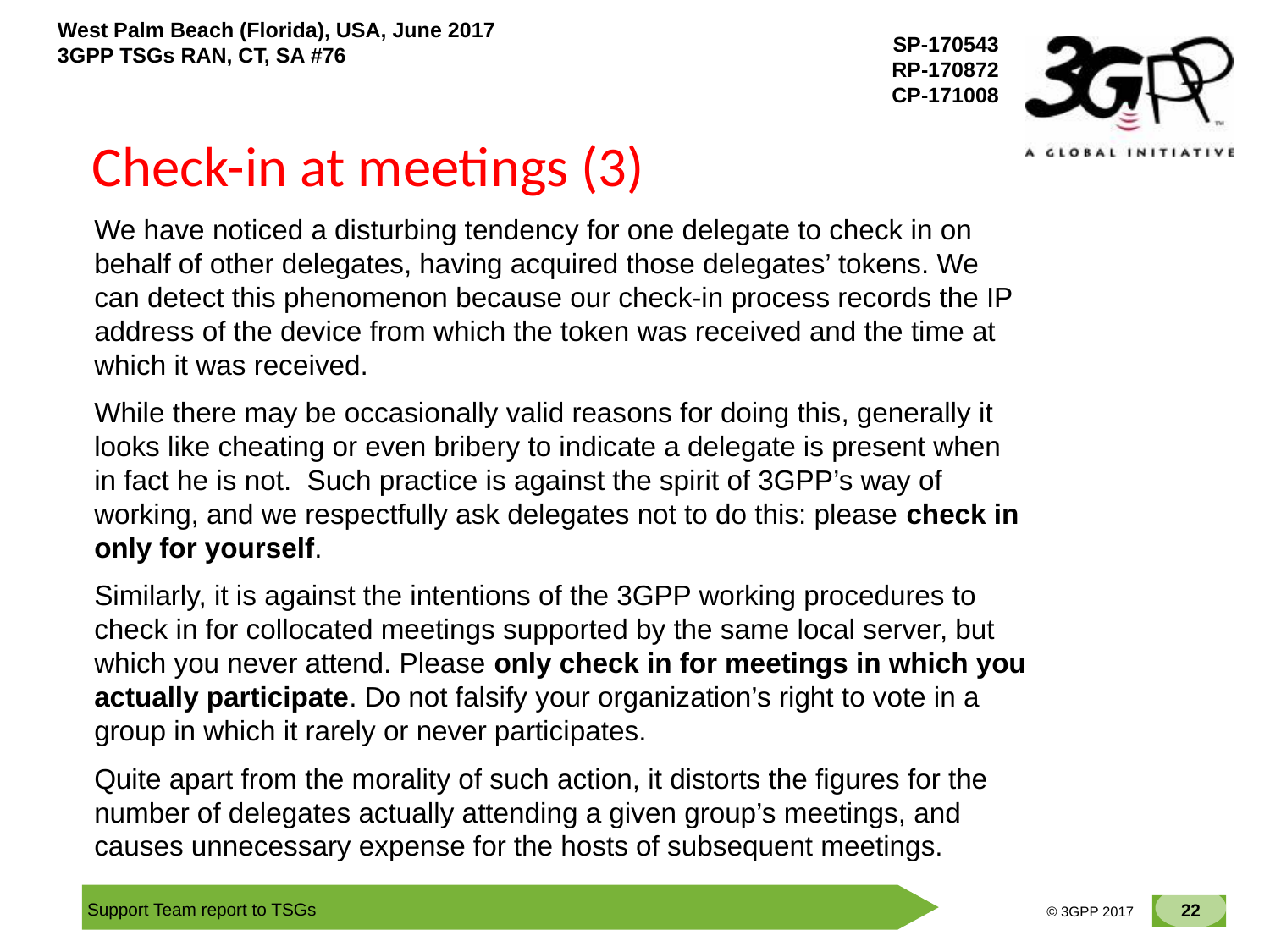

# Check-in at meetings (3)
We have noticed a disturbing tendency for one delegate to check in on behalf of other delegates, having acquired those delegates’ tokens. We can detect this phenomenon because our check-in process records the IP address of the device from which the token was received and the time at which it was received.
While there may be occasionally valid reasons for doing this, generally it looks like cheating or even bribery to indicate a delegate is present when in fact he is not.  Such practice is against the spirit of 3GPP’s way of working, and we respectfully ask delegates not to do this: please check in only for yourself.
Similarly, it is against the intentions of the 3GPP working procedures to check in for collocated meetings supported by the same local server, but which you never attend. Please only check in for meetings in which you actually participate. Do not falsify your organization’s right to vote in a group in which it rarely or never participates.
Quite apart from the morality of such action, it distorts the figures for the number of delegates actually attending a given group’s meetings, and causes unnecessary expense for the hosts of subsequent meetings.